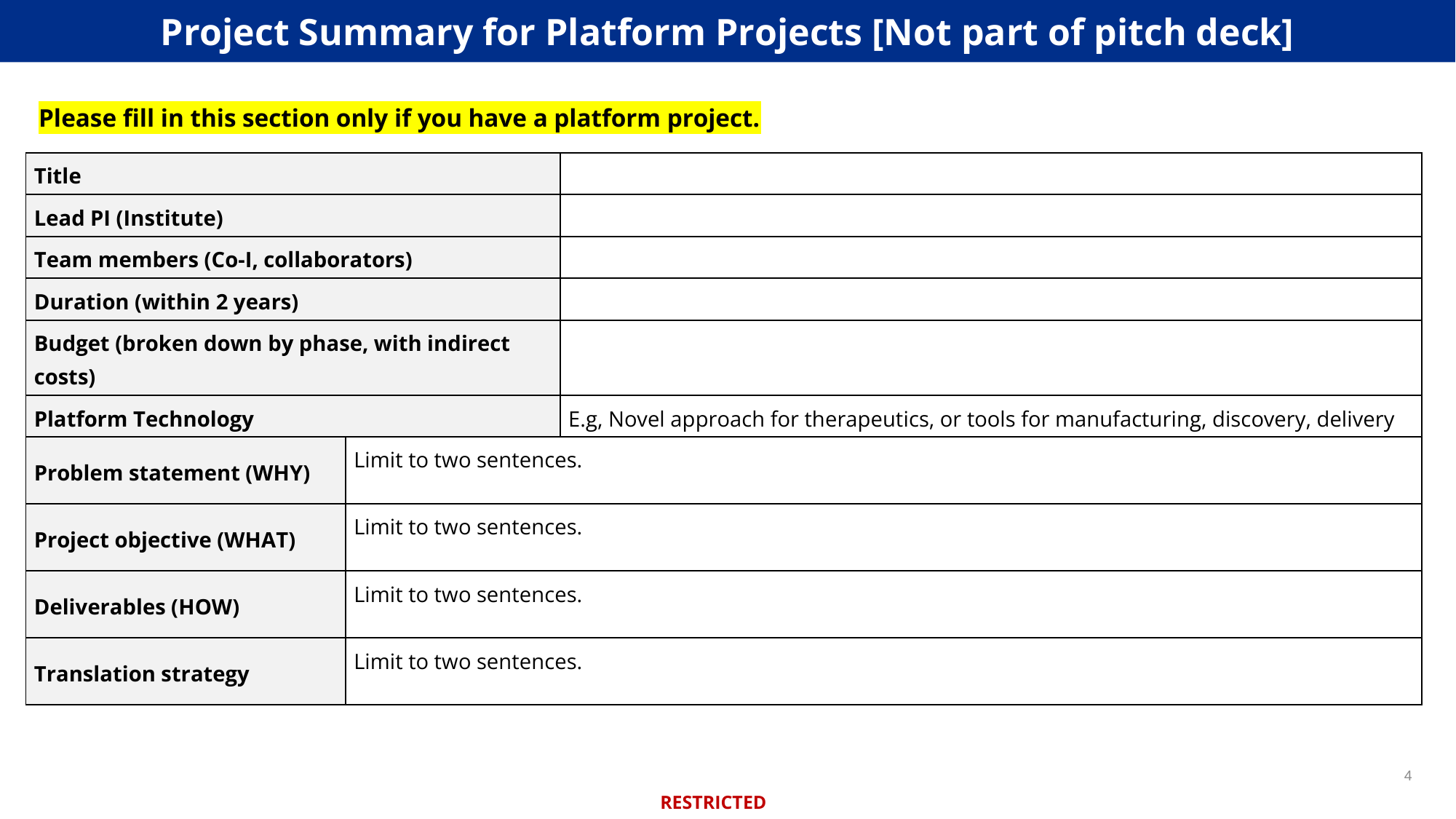

Project Summary for Platform Projects [Not part of pitch deck]
Please fill in this section only if you have a platform project.

| Title |  |
| --- | --- |
| Lead PI (Institute) |  |
| Team members (Co-I, collaborators) |  |
| Duration (within 2 years) |  |
| Budget (broken down by phase, with indirect costs) |  |
| Platform Technology | E.g, Novel approach for therapeutics, or tools for manufacturing, discovery, delivery |
| Problem statement (WHY) | Limit to two sentences. |
| --- | --- |
| Project objective (WHAT) | Limit to two sentences. |
| Deliverables (HOW) | Limit to two sentences. |
| Translation strategy | Limit to two sentences. |